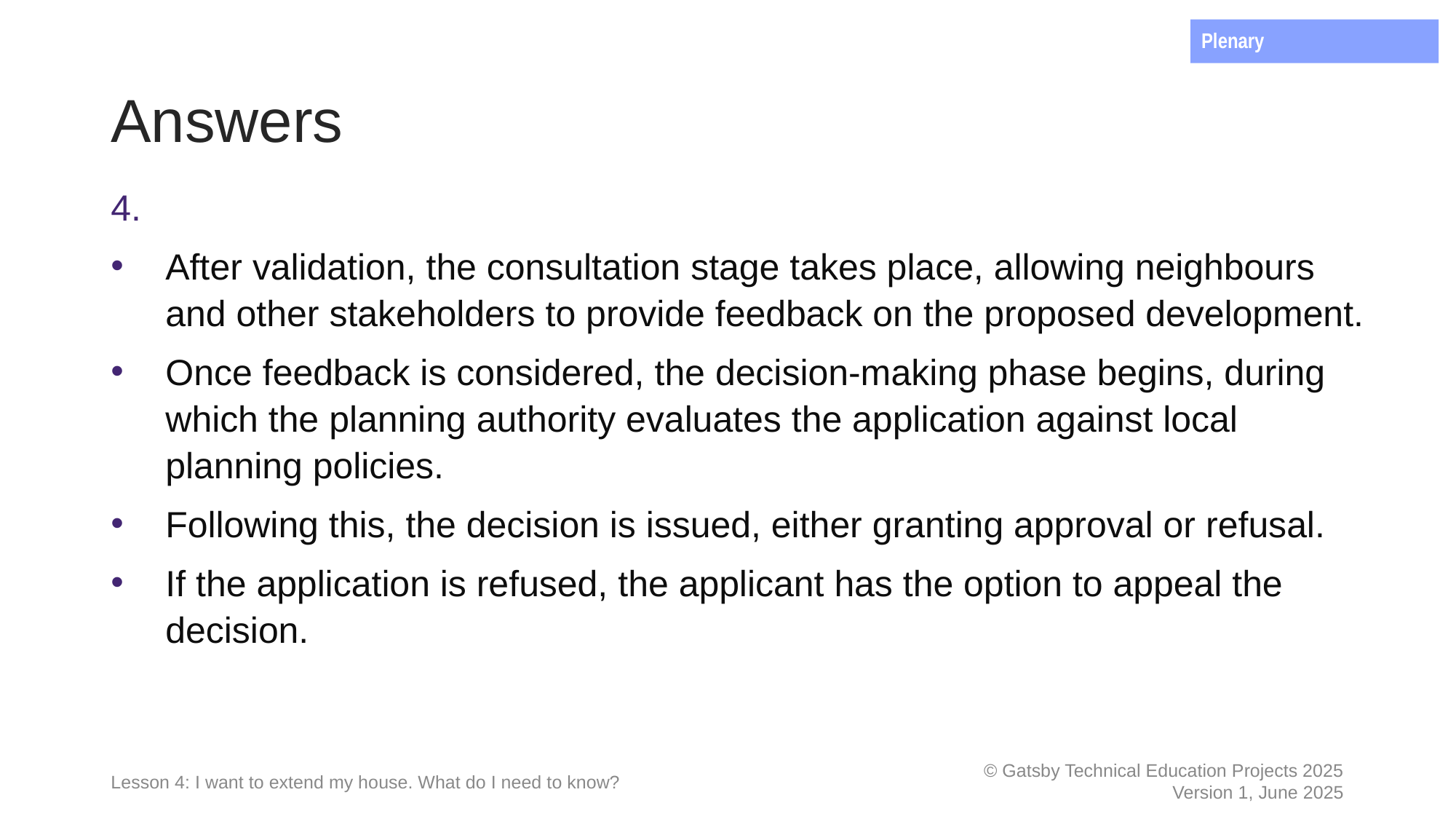

Plenary
# Answers

After validation, the consultation stage takes place, allowing neighbours and other stakeholders to provide feedback on the proposed development.
Once feedback is considered, the decision-making phase begins, during which the planning authority evaluates the application against local planning policies.
Following this, the decision is issued, either granting approval or refusal.
If the application is refused, the applicant has the option to appeal the decision.
Lesson 4: I want to extend my house. What do I need to know?